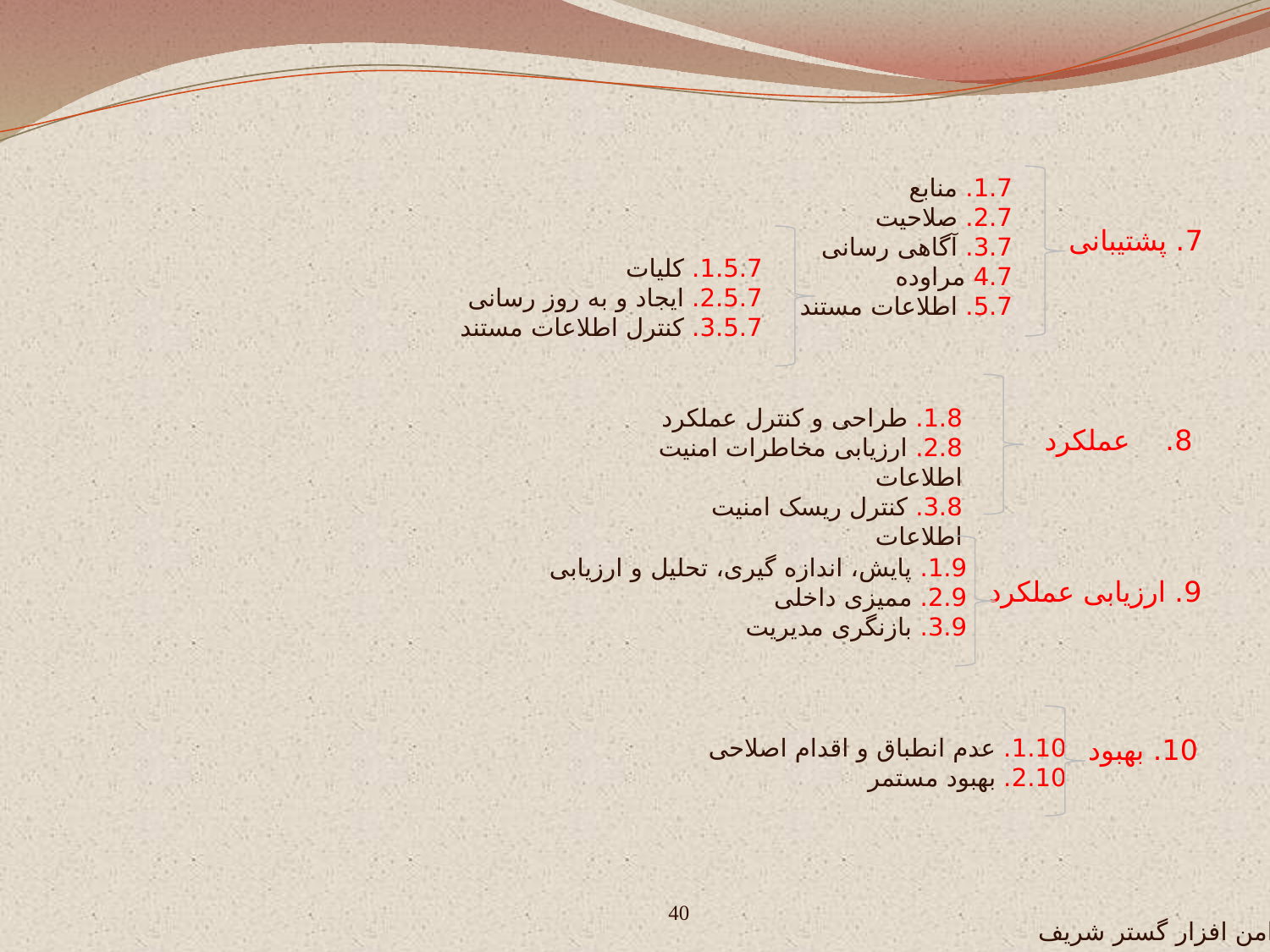

1.7. منابع
2.7. صلاحیت
3.7. آگاهی رسانی
4.7 مراوده
5.7. اطلاعات مستند

7. پشتیبانی

1.5.7. کلیات
2.5.7. ایجاد و به روز رسانی
3.5.7. کنترل اطلاعات مستند

1.8. طراحی و کنترل عملکرد
2.8. ارزیابی مخاطرات امنیت اطلاعات
3.8. کنترل ریسک امنیت اطلاعات
8.    عملکرد

1.9. پایش، اندازه گیری، تحلیل و ارزیابی
2.9. ممیزی داخلی
3.9. بازنگری مدیریت
9. ارزیابی عملکرد

1.10. عدم انطباق و اقدام اصلاحی
2.10. بهبود مستمر
10. بهبود